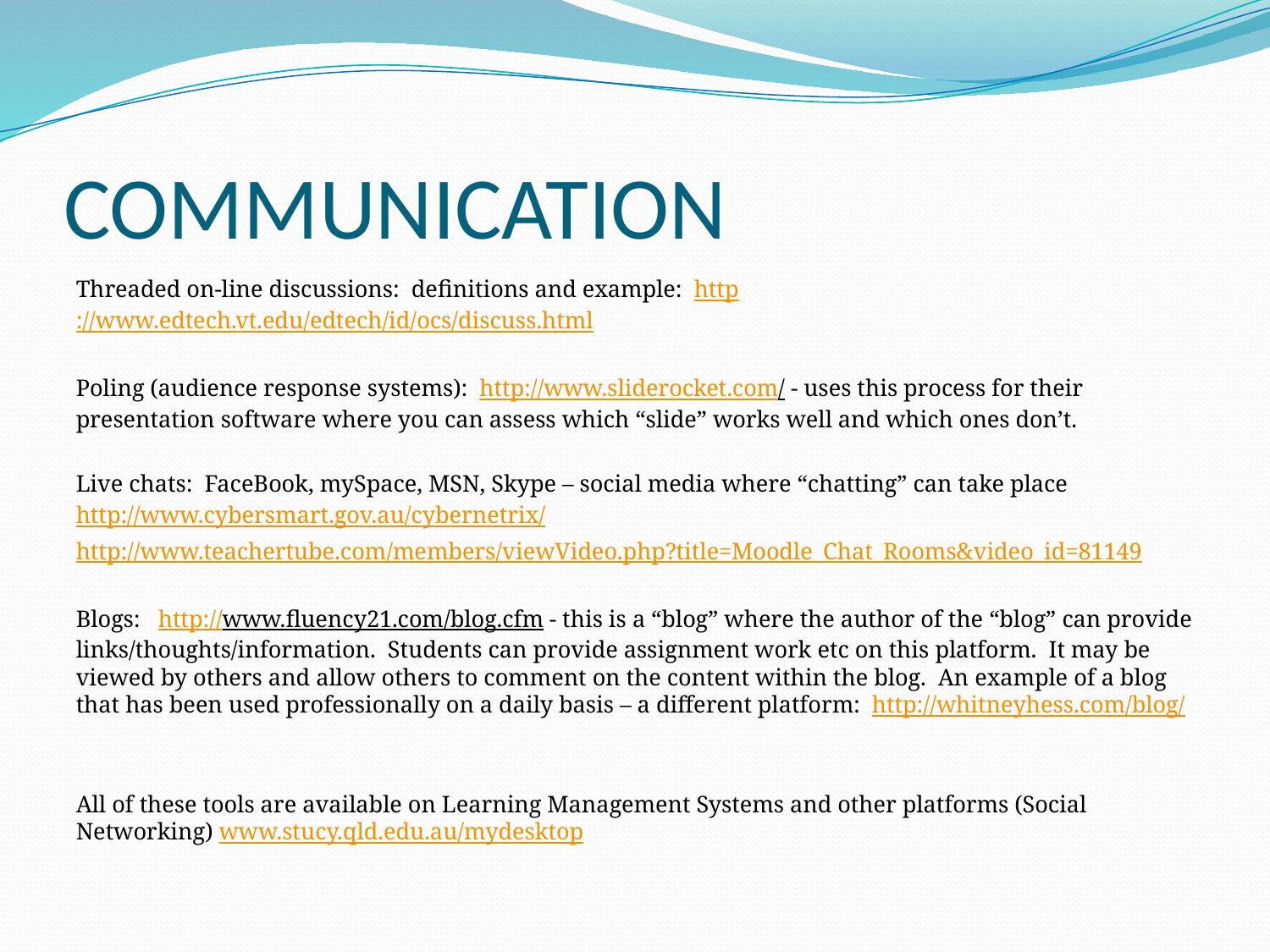

# COMMUNICATION
Threaded on-line discussions:  definitions and example:  http://www.edtech.vt.edu/edtech/id/ocs/discuss.html

Poling (audience response systems):  http://www.sliderocket.com/ - uses this process for their presentation software where you can assess which “slide” works well and which ones don’t.

Live chats:  FaceBook, mySpace, MSN, Skype – social media where “chatting” can take place
http://www.cybersmart.gov.au/cybernetrix/
http://www.teachertube.com/members/viewVideo.php?title=Moodle_Chat_Rooms&video_id=81149

Blogs:   http://www.fluency21.com/blog.cfm - this is a “blog” where the author of the “blog” can provide links/thoughts/information.  Students can provide assignment work etc on this platform.  It may be viewed by others and allow others to comment on the content within the blog.  An example of a blog that has been used professionally on a daily basis – a different platform:  http://whitneyhess.com/blog/

All of these tools are available on Learning Management Systems and other platforms (Social Networking) www.stucy.qld.edu.au/mydesktop